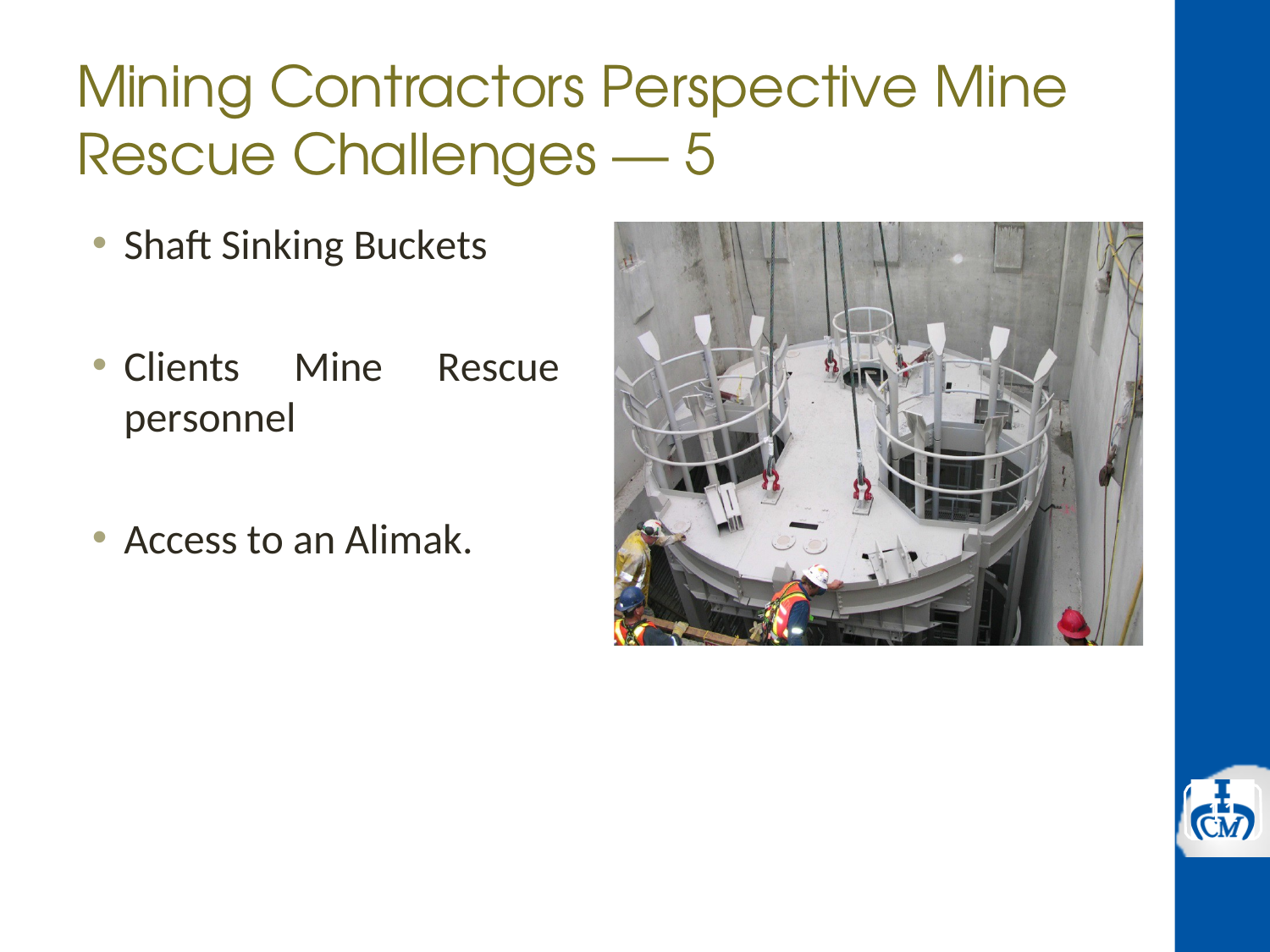

# Mining Contractors Perspective Mine Rescue Challenges — 5
Shaft Sinking Buckets

Clients
Mine
Rescue
personnel

Access to an Alimak.

11